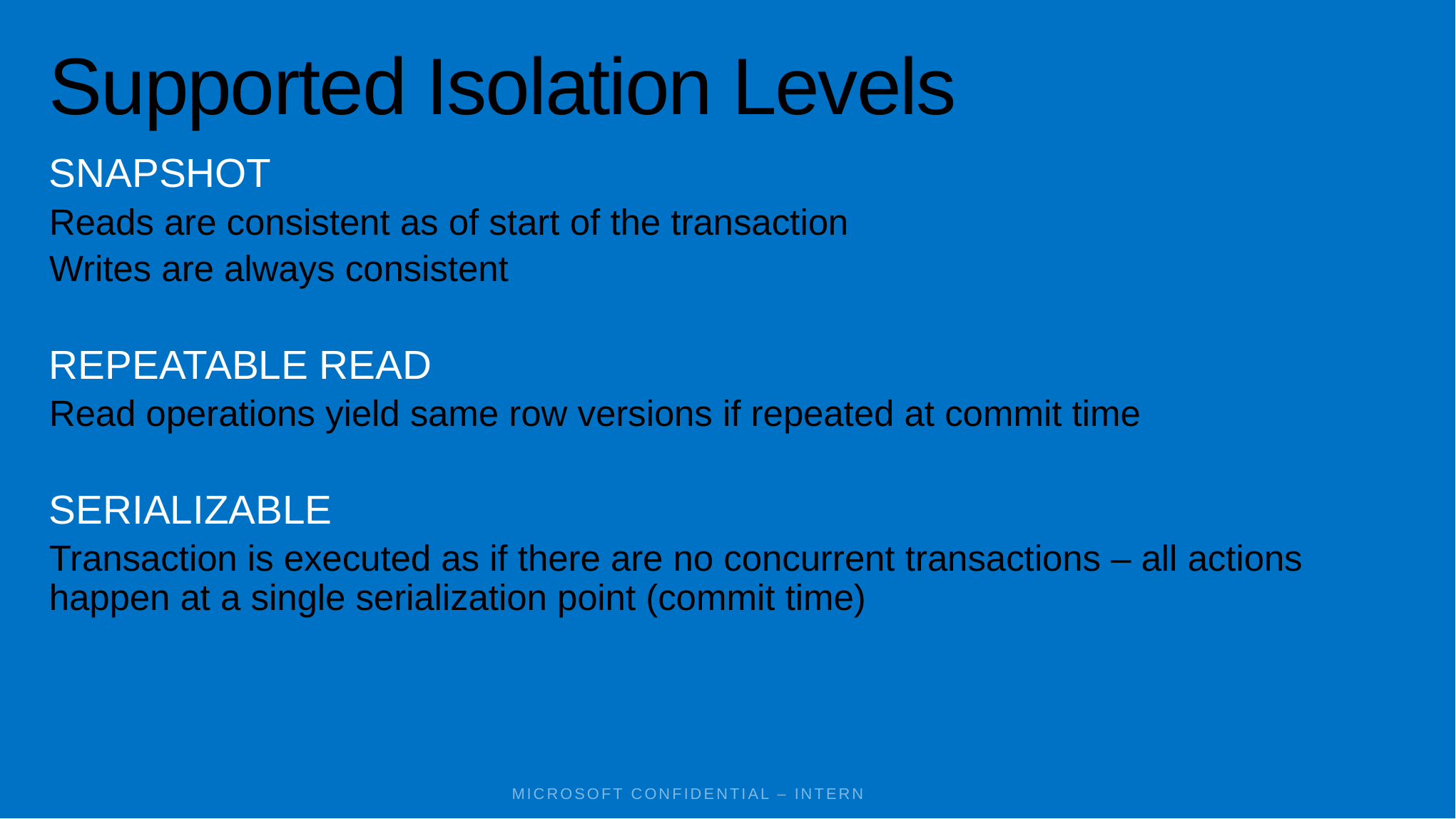

# Supported Isolation Levels
SNAPSHOT
Reads are consistent as of start of the transaction
Writes are always consistent

REPEATABLE READ
Read operations yield same row versions if repeated at commit time

SERIALIZABLE
Transaction is executed as if there are no concurrent transactions – all actions happen at a single serialization point (commit time)